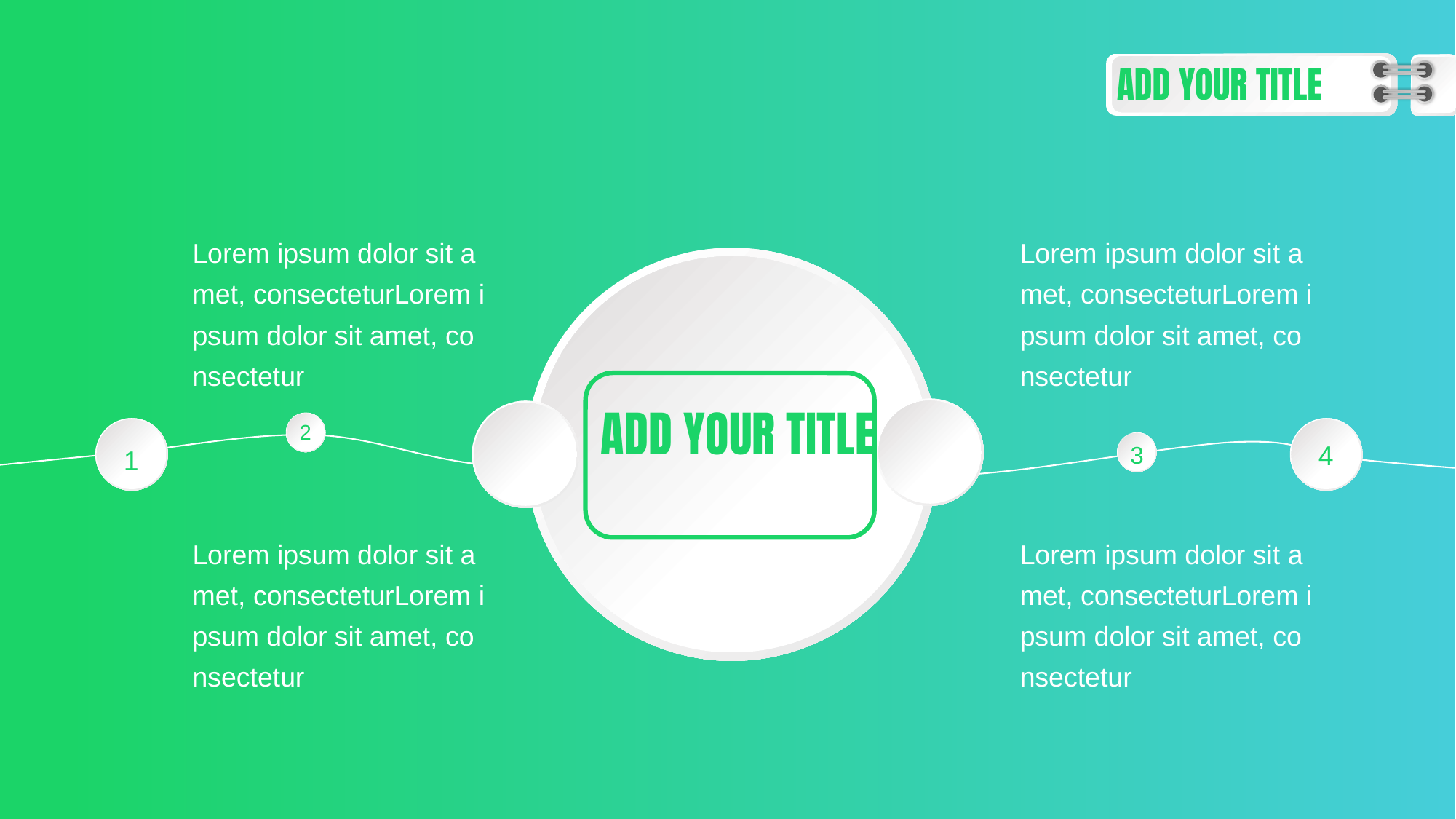

ADD YOUR TITLE

Lorem ipsum dolor sit amet, consecteturLorem ipsum dolor sit amet, consectetur
Lorem ipsum dolor sit amet, consecteturLorem ipsum dolor sit amet, consectetur

ADD YOUR TITLE

2

4

3
1
Lorem ipsum dolor sit amet, consecteturLorem ipsum dolor sit amet, consectetur
Lorem ipsum dolor sit amet, consecteturLorem ipsum dolor sit amet, consectetur